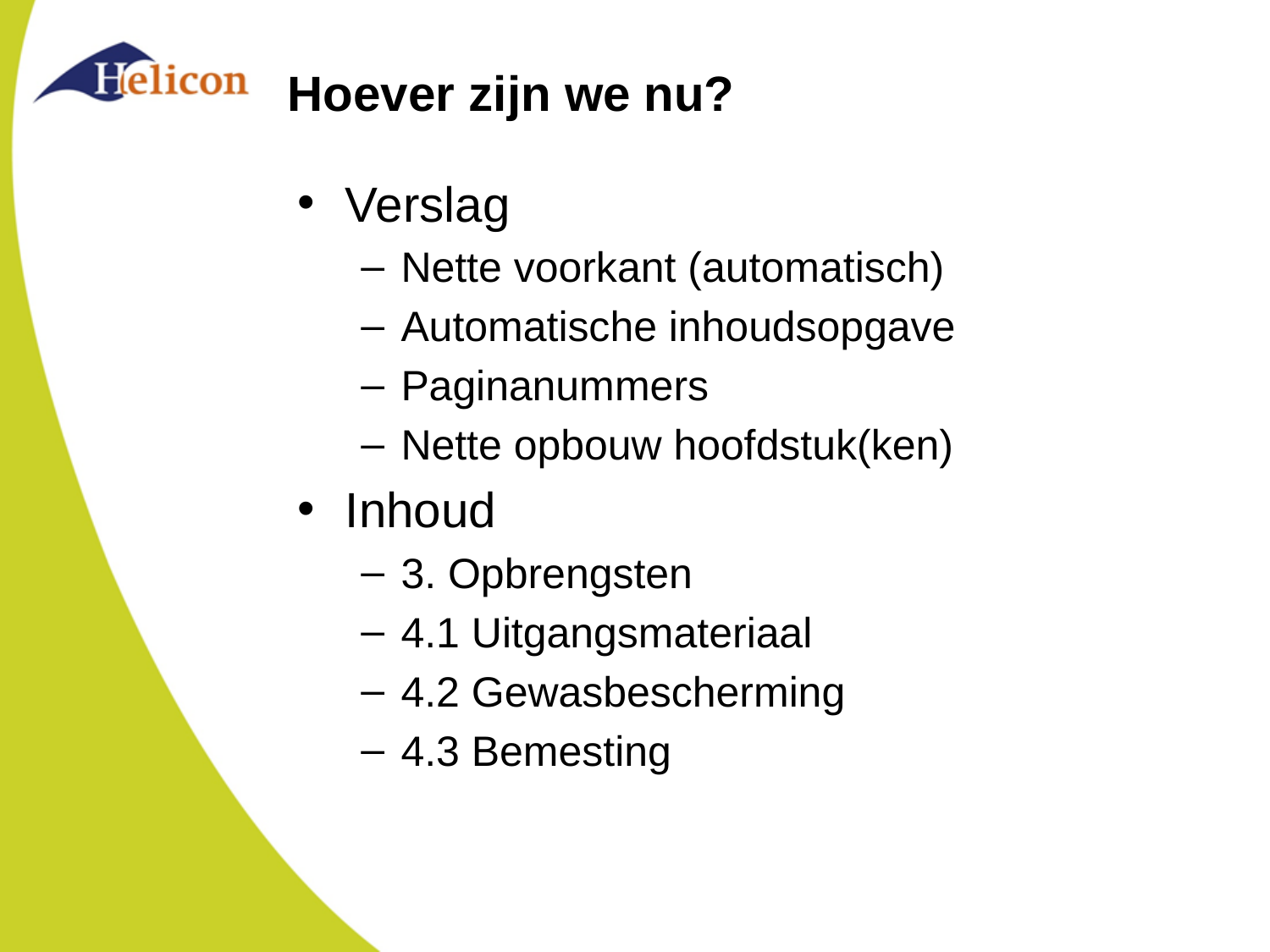

# Hoever zijn we nu?
Verslag
Nette voorkant (automatisch)
Automatische inhoudsopgave
Paginanummers
Nette opbouw hoofdstuk(ken)
Inhoud
3. Opbrengsten
4.1 Uitgangsmateriaal
4.2 Gewasbescherming
4.3 Bemesting